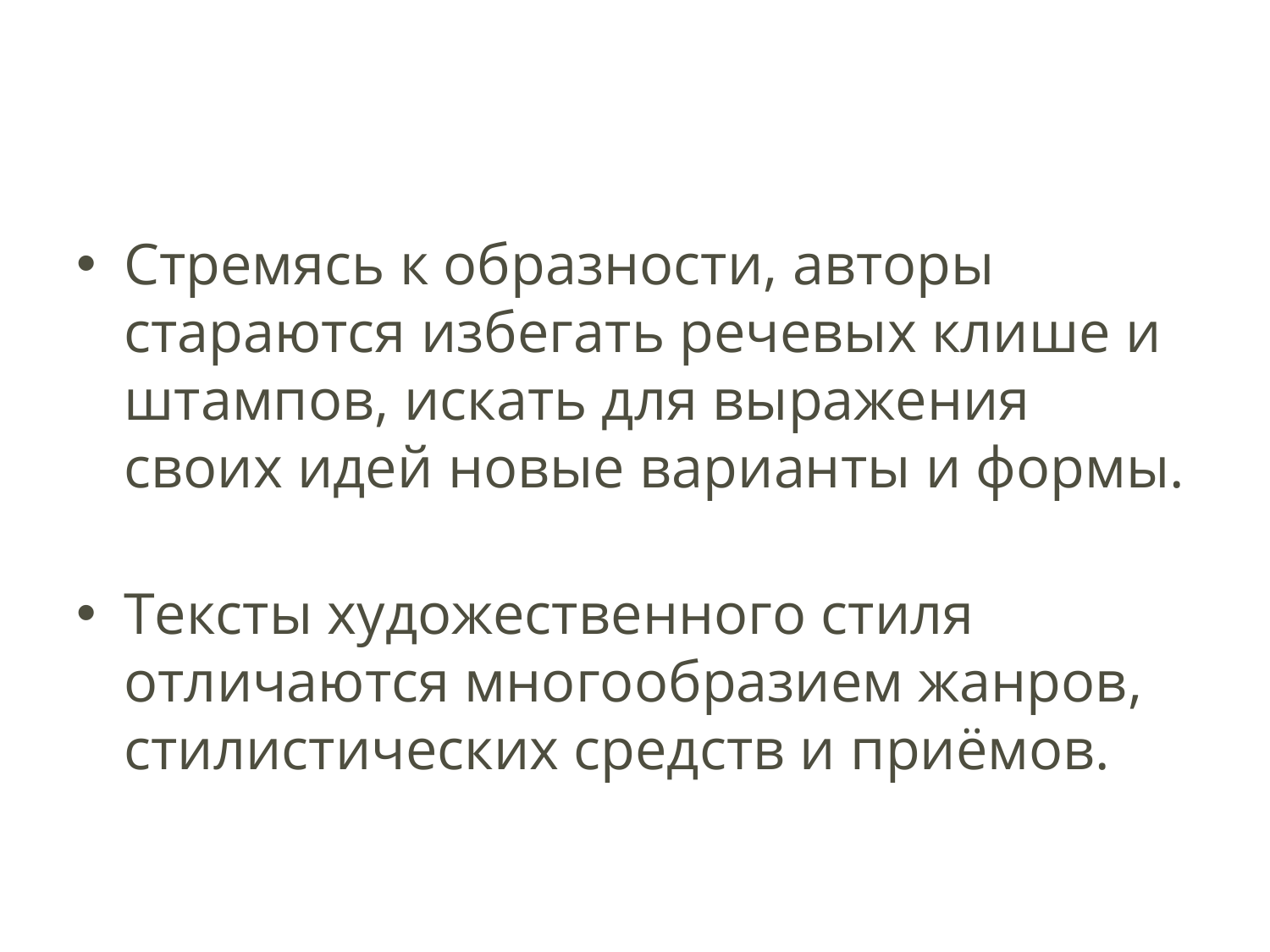

#
Стремясь к образности, авторы стараются избегать речевых клише и штампов, искать для выражения своих идей новые варианты и формы.
Тексты художественного стиля отличаются многообразием жанров, стилистических средств и приёмов.